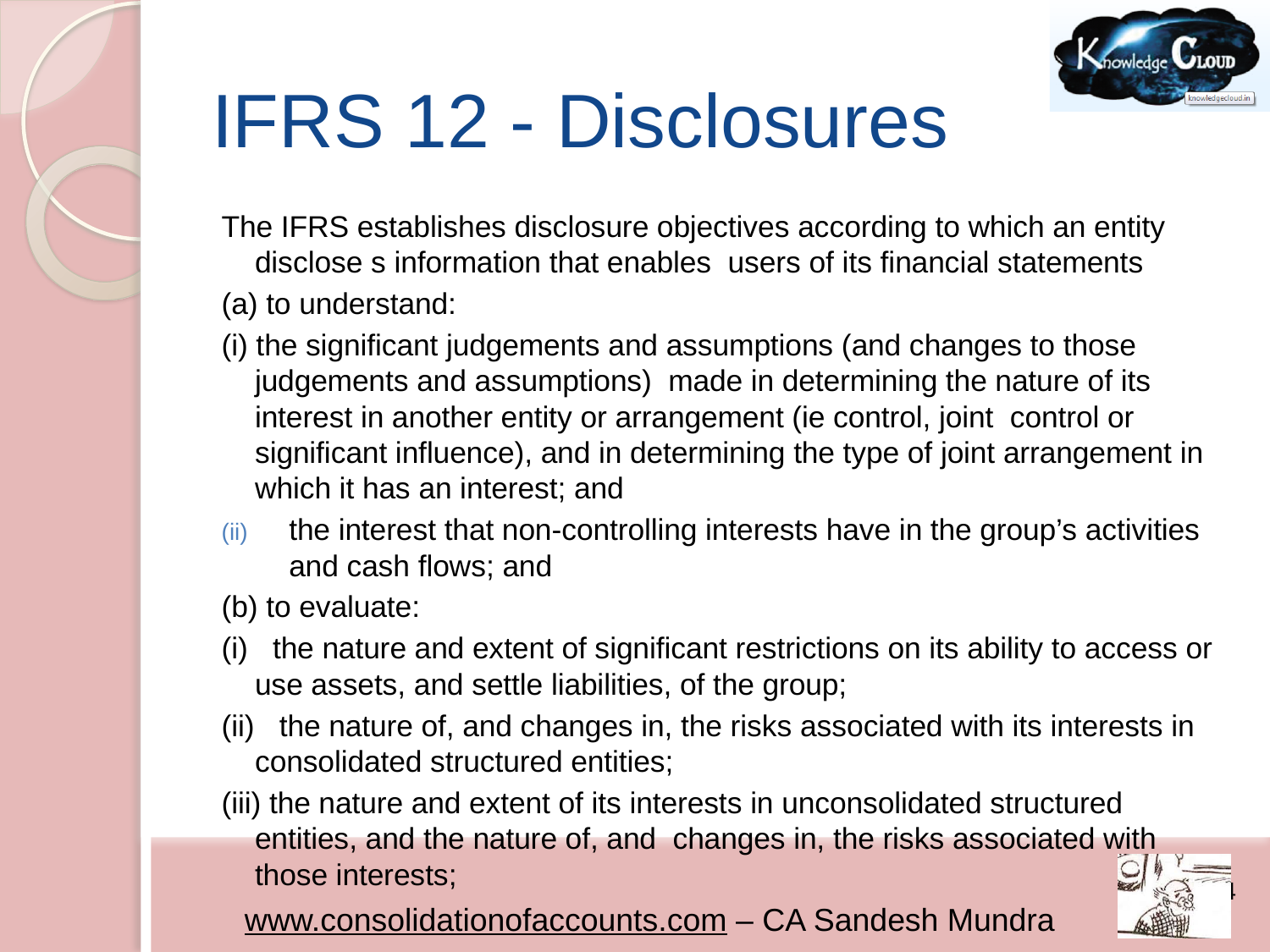

# IFRS 12 - Disclosures
The IFRS establishes disclosure objectives according to which an entity disclose s information that enables  users of its financial statements
(a) to understand:
(i) the significant judgements and assumptions (and changes to those judgements and assumptions)  made in determining the nature of its interest in another entity or arrangement (ie control, joint  control or significant influence), and in determining the type of joint arrangement in which it has an interest; and
the interest that non-controlling interests have in the group’s activities and cash flows; and
(b) to evaluate:
(i)   the nature and extent of significant restrictions on its ability to access or use assets, and settle liabilities, of the group;
(ii)   the nature of, and changes in, the risks associated with its interests in  consolidated structured entities;
(iii) the nature and extent of its interests in unconsolidated structured entities, and the nature of, and  changes in, the risks associated with those interests;

54